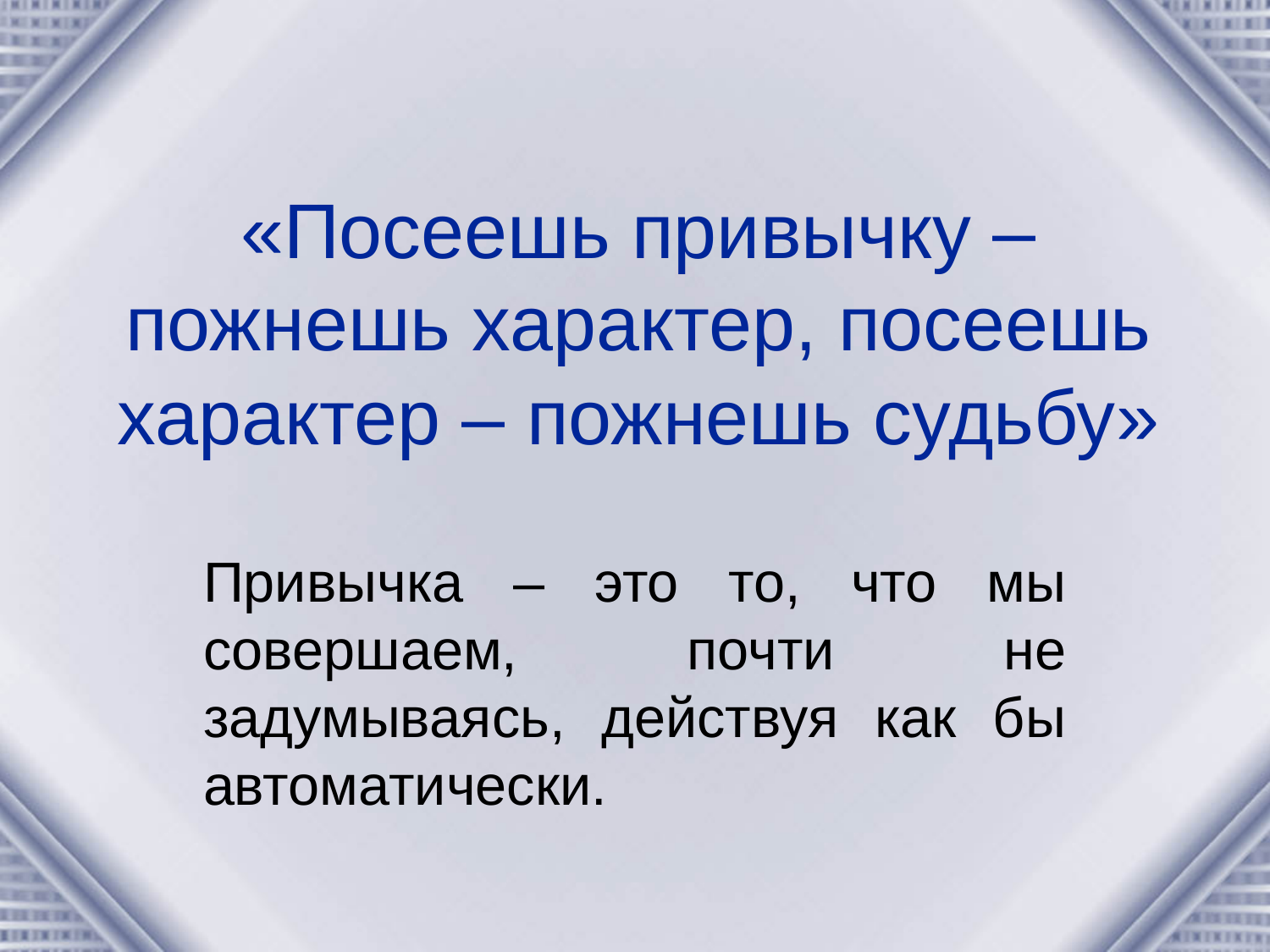

# «Посеешь привычку – пожнешь характер, посеешь характер – пожнешь судьбу»
Привычка – это то, что мы совершаем, почти не задумываясь, действуя как бы автоматически.